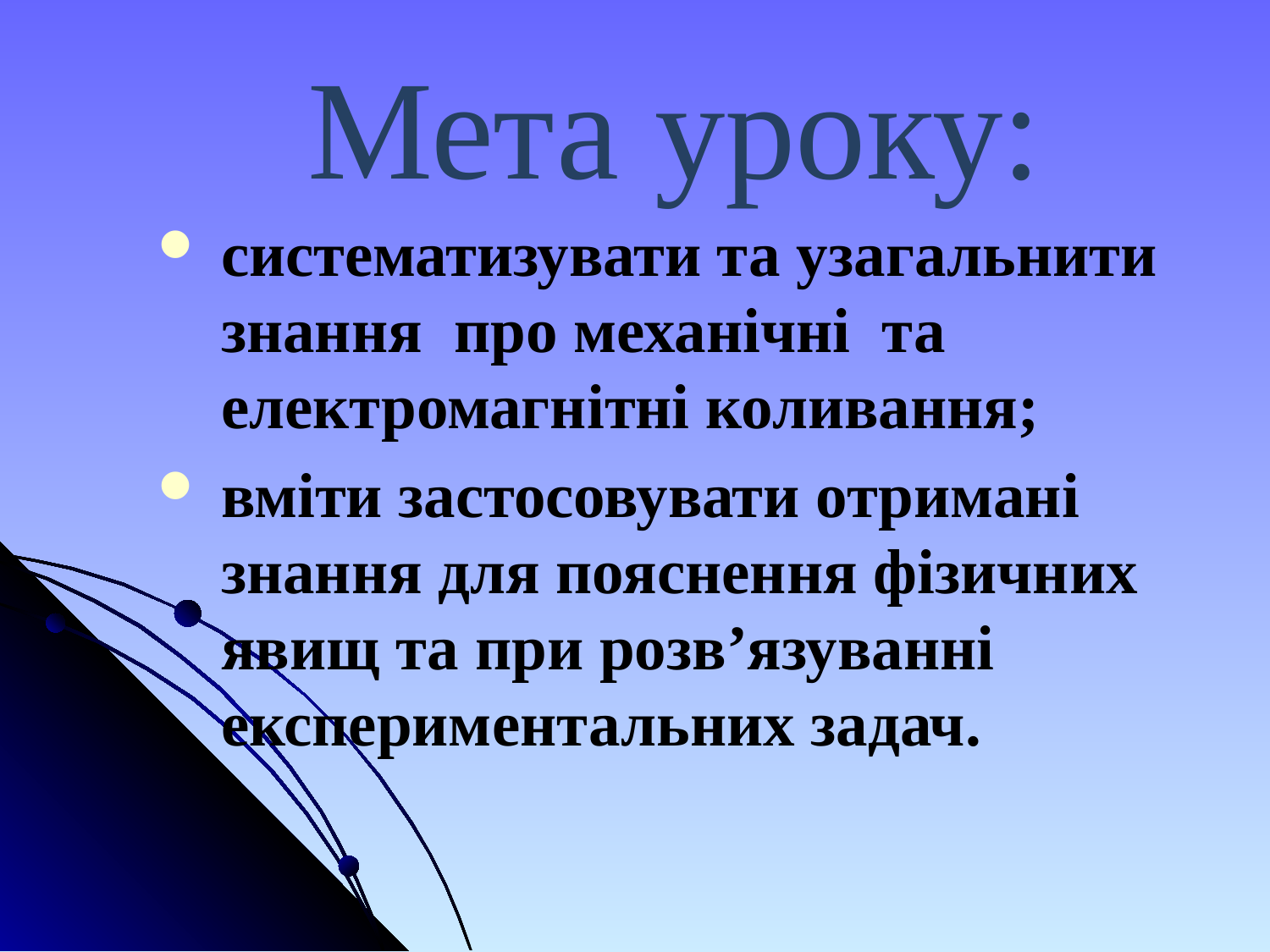

Мета уроку:
систематизувати та узагальнити знання  про механічні  та електромагнітні коливання;
вміти застосовувати отримані знання для пояснення фізичних явищ та при розв’язуванні експериментальних задач.